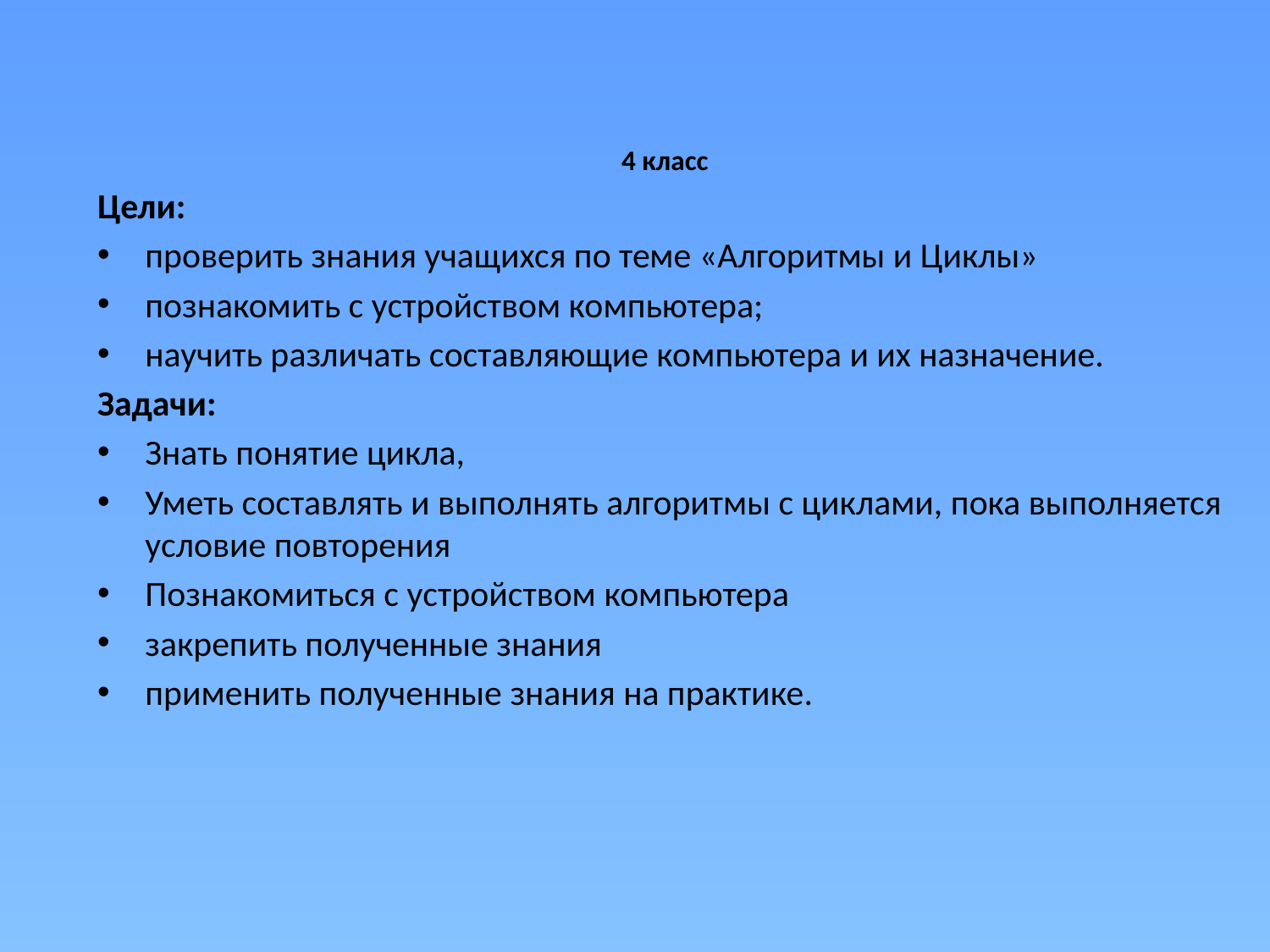

4 класс
Цели:
проверить знания учащихся по теме «Алгоритмы и Циклы»
познакомить с устройством компьютера;
научить различать составляющие компьютера и их назначение.
Задачи:
Знать понятие цикла,
Уметь составлять и выполнять алгоритмы с циклами, пока выполняется условие повторения
Познакомиться с устройством компьютера
закрепить полученные знания
применить полученные знания на практике.